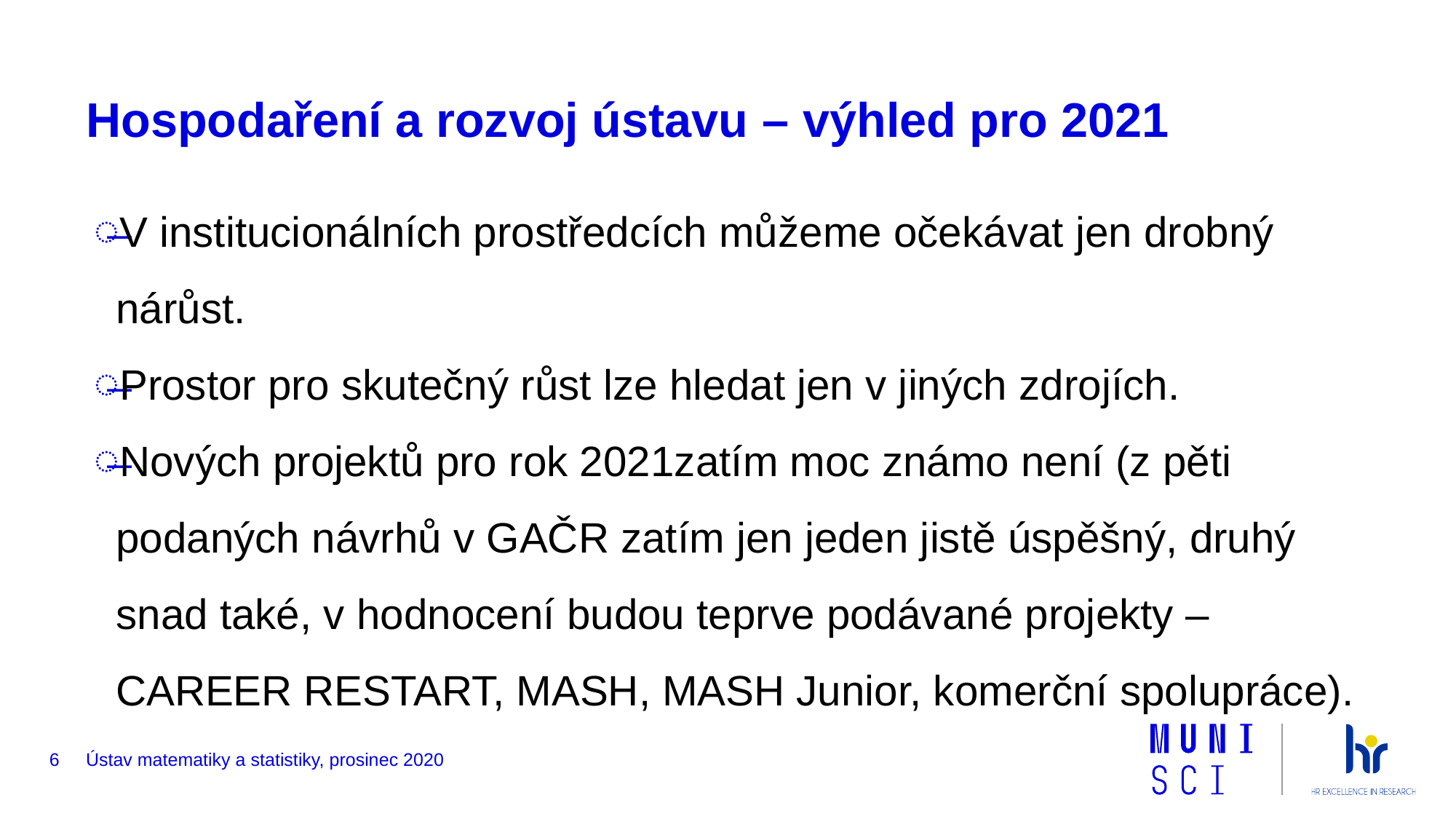

# Hospodaření a rozvoj ústavu – výhled pro 2021
V institucionálních prostředcích můžeme očekávat jen drobný nárůst.
Prostor pro skutečný růst lze hledat jen v jiných zdrojích.
Nových projektů pro rok 2021zatím moc známo není (z pěti podaných návrhů v GAČR zatím jen jeden jistě úspěšný, druhý snad také, v hodnocení budou teprve podávané projekty – CAREER RESTART, MASH, MASH Junior, komerční spolupráce).
6
Ústav matematiky a statistiky, prosinec 2020